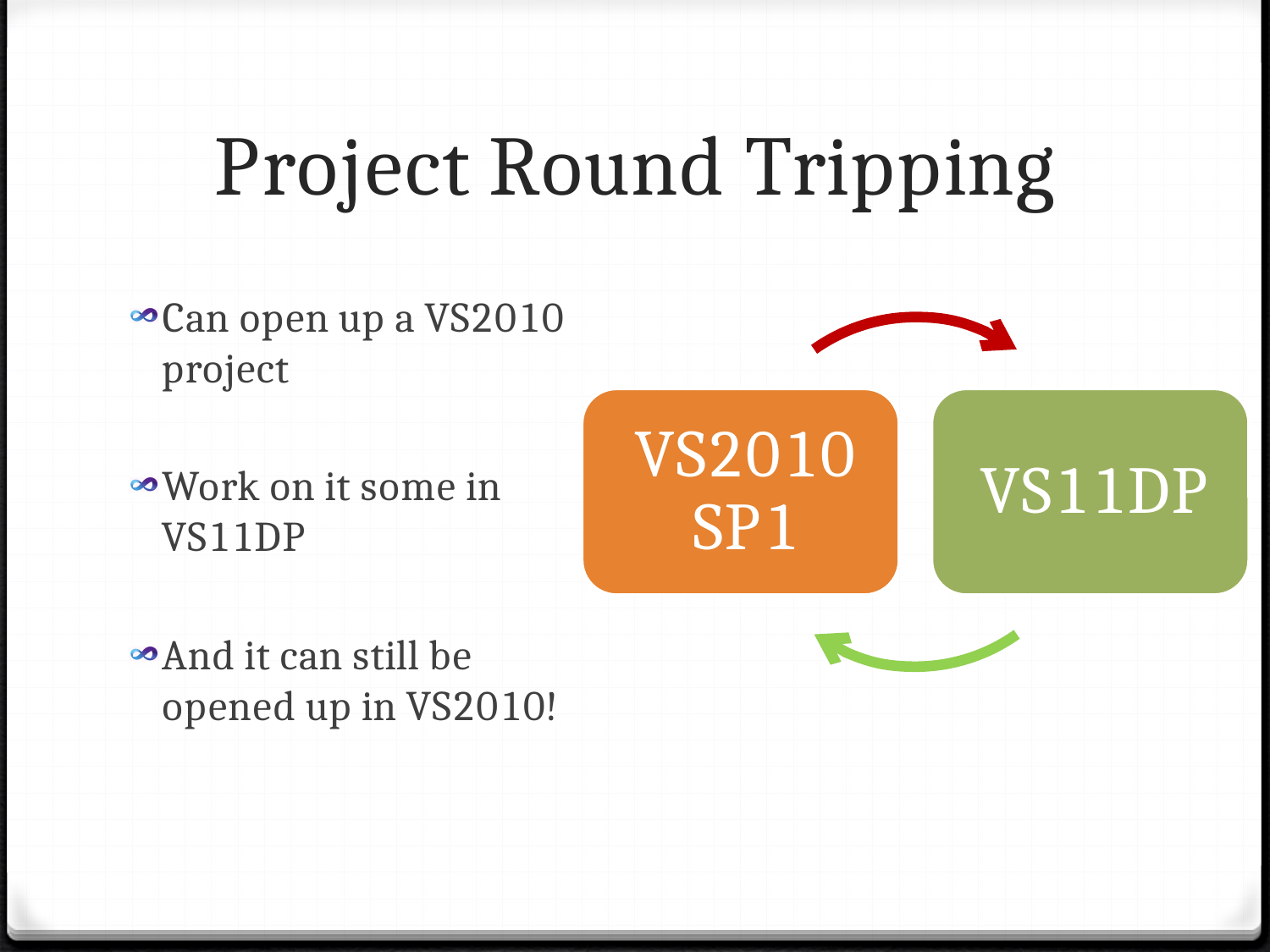

# Project Round Tripping
VS2010 SP1
VS11DP
Can open up a VS2010 project

Work on it some in VS11DP

And it can still be opened up in VS2010!